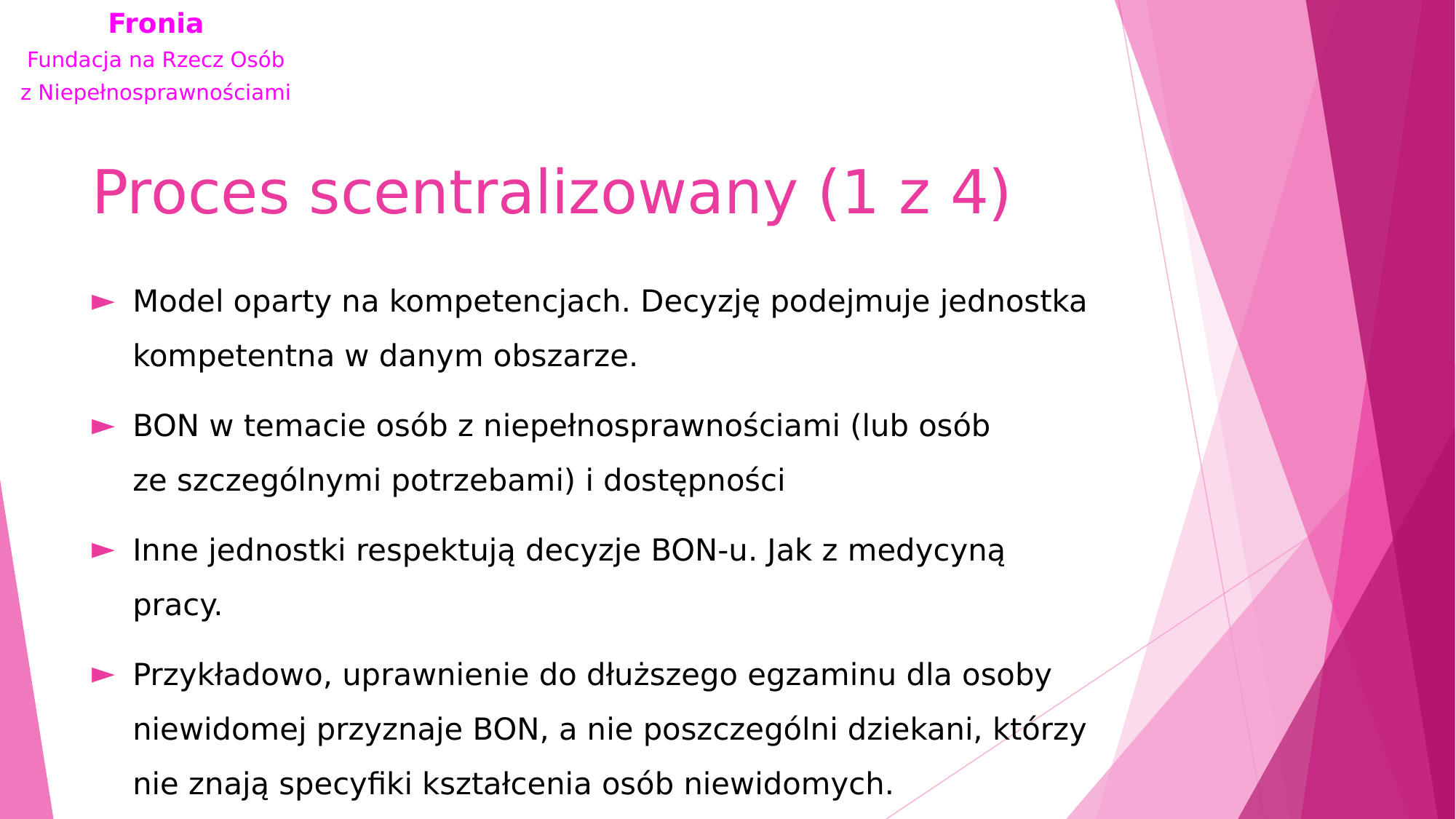

# Proces scentralizowany (1 z 4)
Model oparty na kompetencjach. Decyzję podejmuje jednostka kompetentna w danym obszarze.
BON w temacie osób z niepełnosprawnościami (lub osób ze szczególnymi potrzebami) i dostępności
Inne jednostki respektują decyzje BON-u. Jak z medycyną pracy.
Przykładowo, uprawnienie do dłuższego egzaminu dla osoby niewidomej przyznaje BON, a nie poszczególni dziekani, którzy nie znają specyfiki kształcenia osób niewidomych.